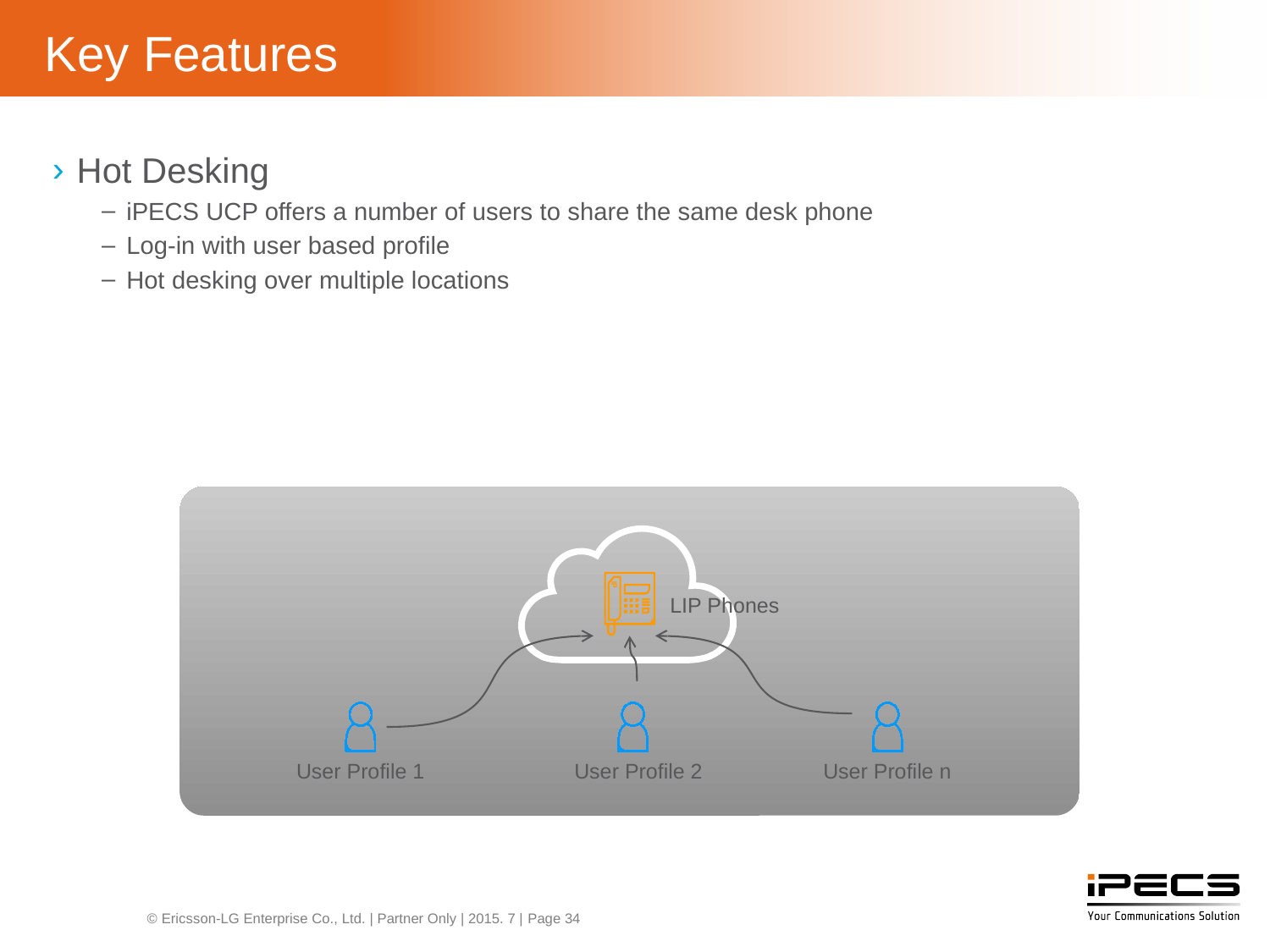

# Key Features
Hot Desking
iPECS UCP offers a number of users to share the same desk phone
Log-in with user based profile
Hot desking over multiple locations

User Profile 1
User Profile 2
User Profile n
LIP Phones